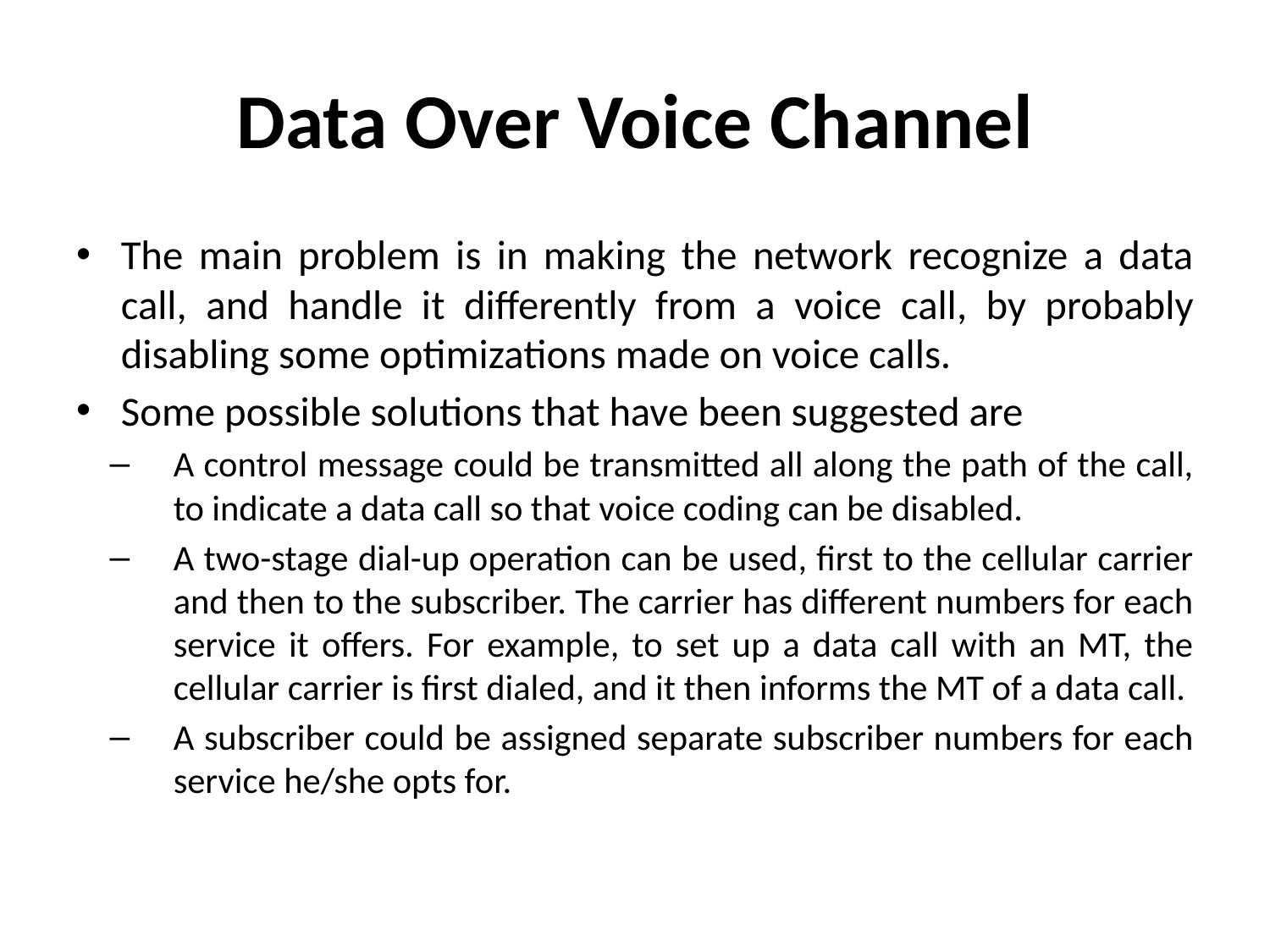

# Data Over Voice Channel
The main problem is in making the network recognize a data call, and handle it differently from a voice call, by probably disabling some optimizations made on voice calls.
Some possible solutions that have been suggested are
A control message could be transmitted all along the path of the call, to indicate a data call so that voice coding can be disabled.
A two-stage dial-up operation can be used, first to the cellular carrier and then to the subscriber. The carrier has different numbers for each service it offers. For example, to set up a data call with an MT, the cellular carrier is first dialed, and it then informs the MT of a data call.
A subscriber could be assigned separate subscriber numbers for each service he/she opts for.